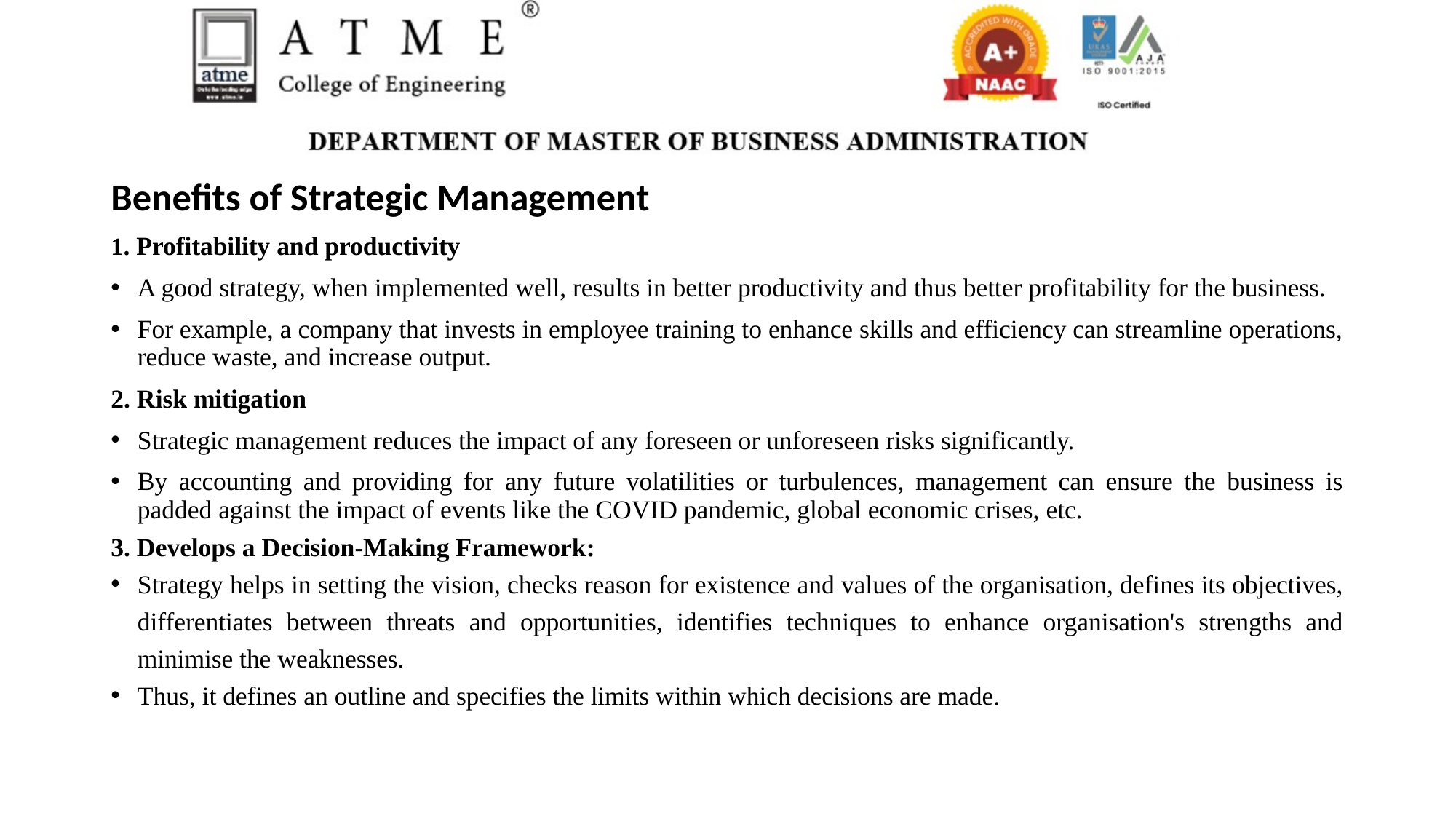

Benefits of Strategic Management
1. Profitability and productivity
A good strategy, when implemented well, results in better productivity and thus better profitability for the business.
For example, a company that invests in employee training to enhance skills and efficiency can streamline operations, reduce waste, and increase output.
2. Risk mitigation
Strategic management reduces the impact of any foreseen or unforeseen risks significantly.
By accounting and providing for any future volatilities or turbulences, management can ensure the business is padded against the impact of events like the COVID pandemic, global economic crises, etc.
3. Develops a Decision-Making Framework:
Strategy helps in setting the vision, checks reason for existence and values of the organisation, defines its objectives, differentiates between threats and opportunities, identifies techniques to enhance organisation's strengths and minimise the weaknesses.
Thus, it defines an outline and specifies the limits within which decisions are made.